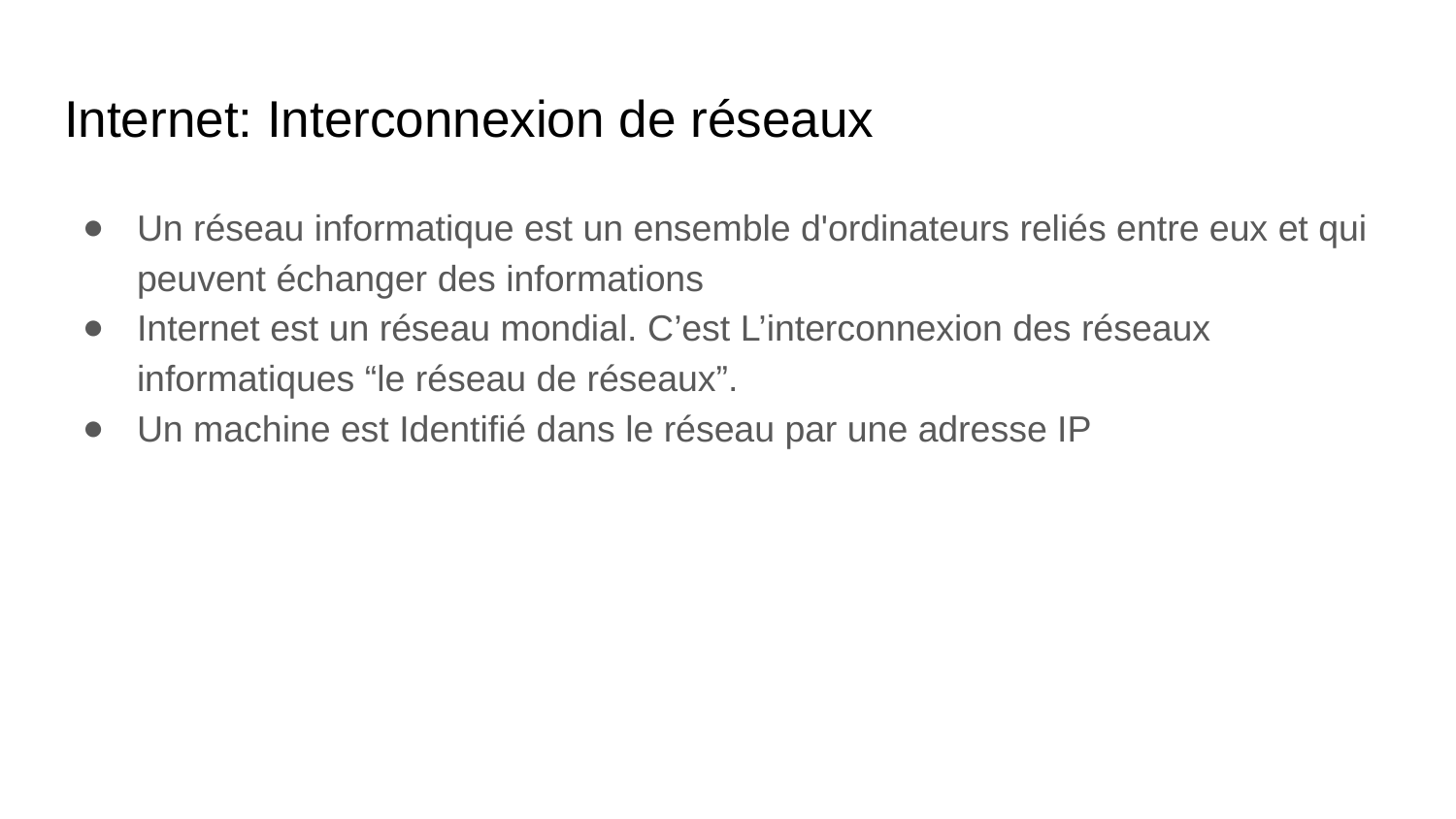

# Internet: Interconnexion de réseaux
Un réseau informatique est un ensemble d'ordinateurs reliés entre eux et qui peuvent échanger des informations
Internet est un réseau mondial. C’est L’interconnexion des réseaux informatiques “le réseau de réseaux”.
Un machine est Identifié dans le réseau par une adresse IP